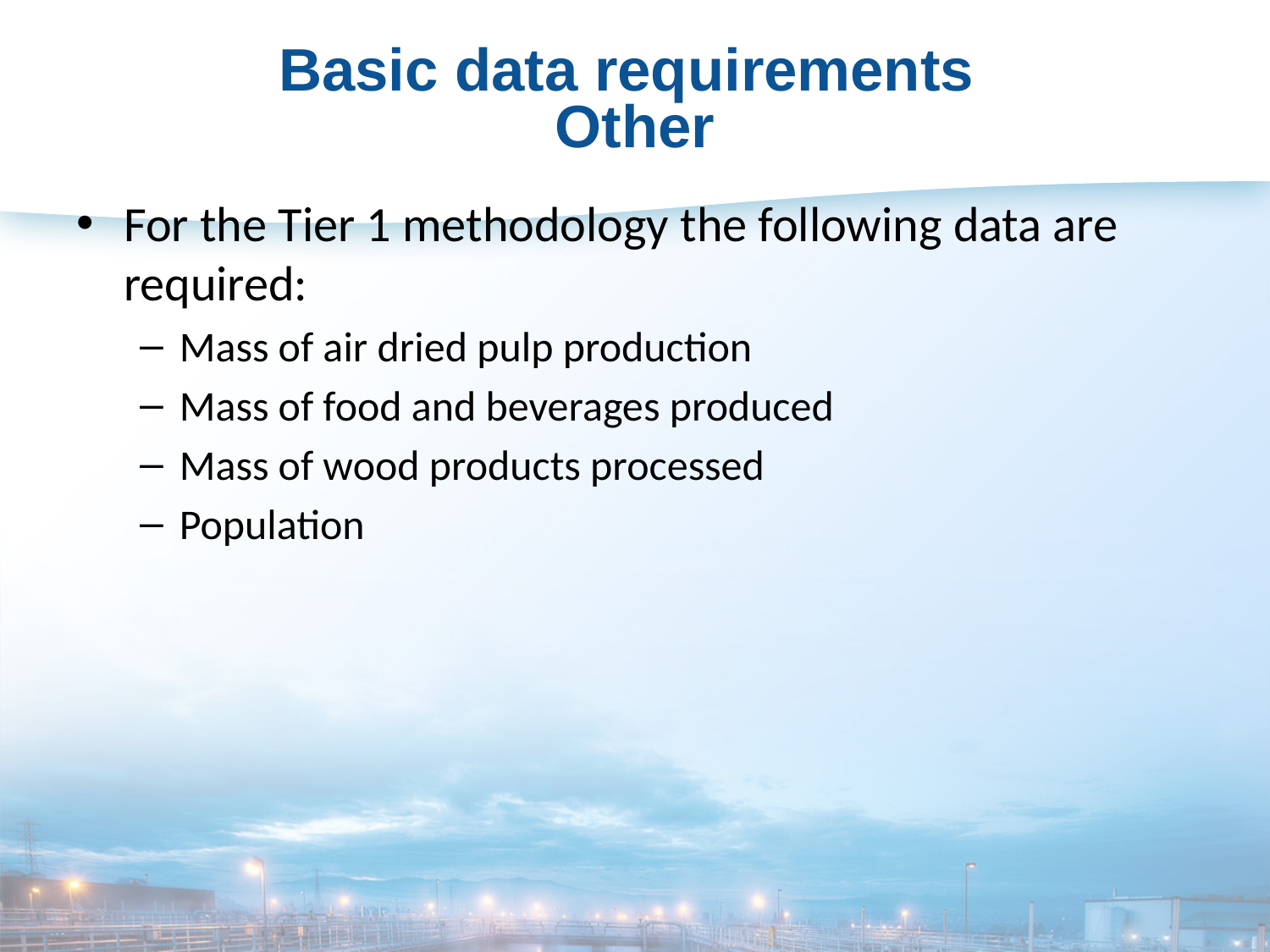

# Basic data requirements Other
For the Tier 1 methodology the following data are required:
Mass of air dried pulp production
Mass of food and beverages produced
Mass of wood products processed
Population